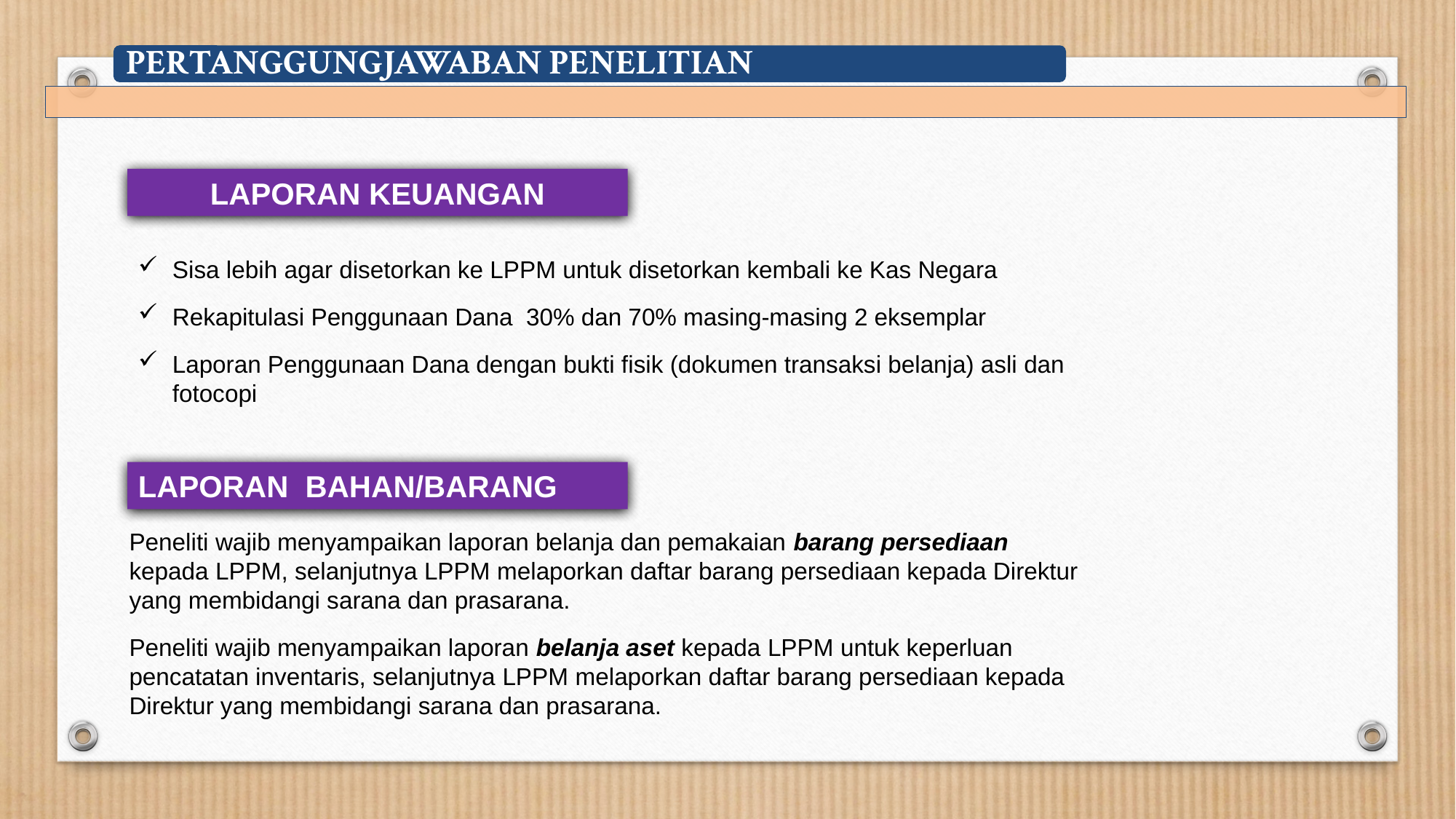

PERTANGGUNGJAWABAN PENELITIAN
LAPORAN KEUANGAN
Sisa lebih agar disetorkan ke LPPM untuk disetorkan kembali ke Kas Negara
Rekapitulasi Penggunaan Dana  30% dan 70% masing-masing 2 eksemplar
Laporan Penggunaan Dana dengan bukti fisik (dokumen transaksi belanja) asli dan fotocopi
LAPORAN  BAHAN/BARANG
Peneliti wajib menyampaikan laporan belanja dan pemakaian barang persediaan  kepada LPPM, selanjutnya LPPM melaporkan daftar barang persediaan kepada Direktur yang membidangi sarana dan prasarana.
Peneliti wajib menyampaikan laporan belanja aset kepada LPPM untuk keperluan pencatatan inventaris, selanjutnya LPPM melaporkan daftar barang persediaan kepada Direktur yang membidangi sarana dan prasarana.